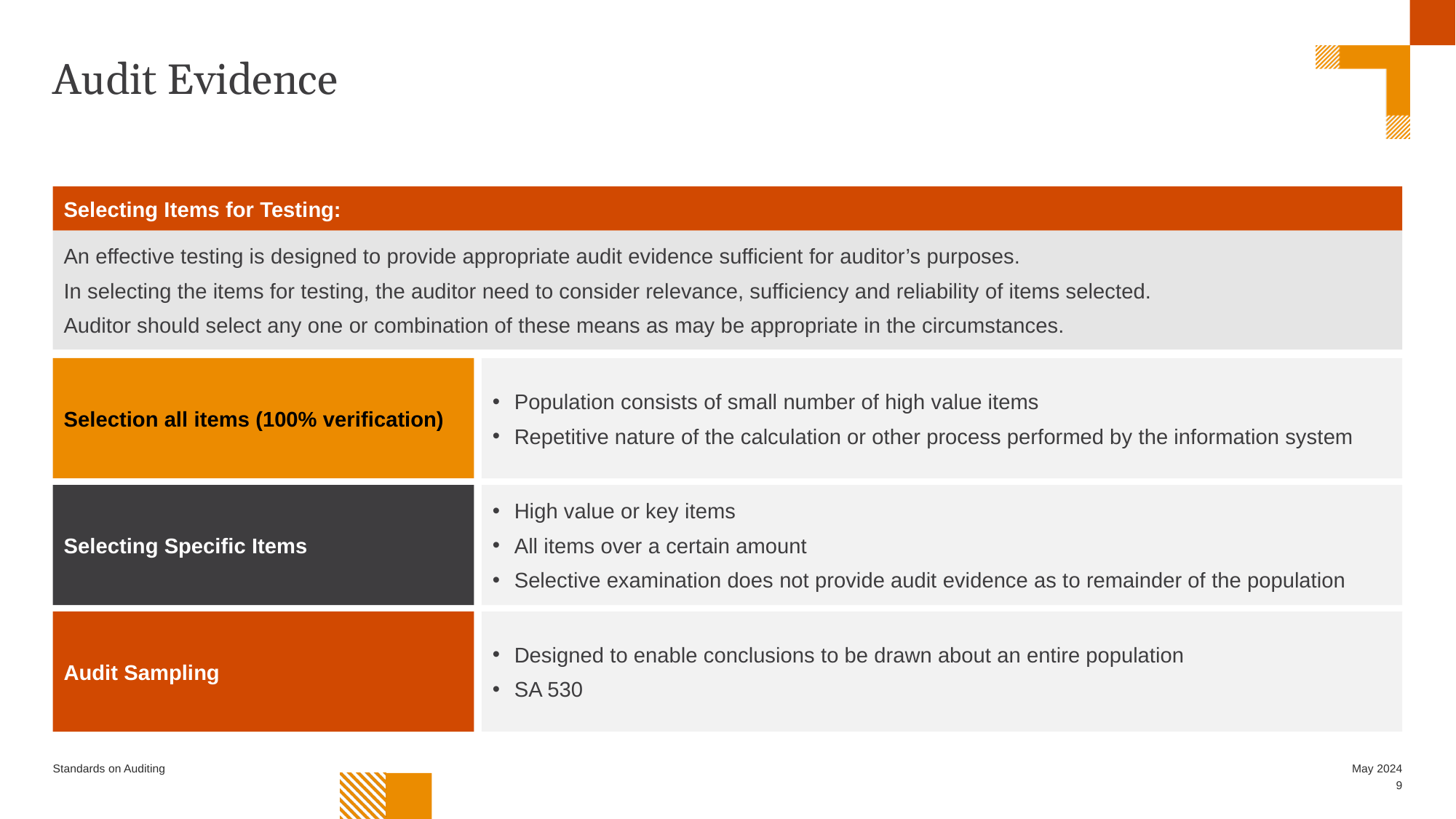

# Audit Evidence
Selecting Items for Testing:
An effective testing is designed to provide appropriate audit evidence sufficient for auditor’s purposes.
In selecting the items for testing, the auditor need to consider relevance, sufficiency and reliability of items selected.
Auditor should select any one or combination of these means as may be appropriate in the circumstances.
Selection all items (100% verification)
Population consists of small number of high value items
Repetitive nature of the calculation or other process performed by the information system
Selecting Specific Items
High value or key items
All items over a certain amount
Selective examination does not provide audit evidence as to remainder of the population
Audit Sampling
Designed to enable conclusions to be drawn about an entire population
SA 530
Standards on Auditing
May 2024
9